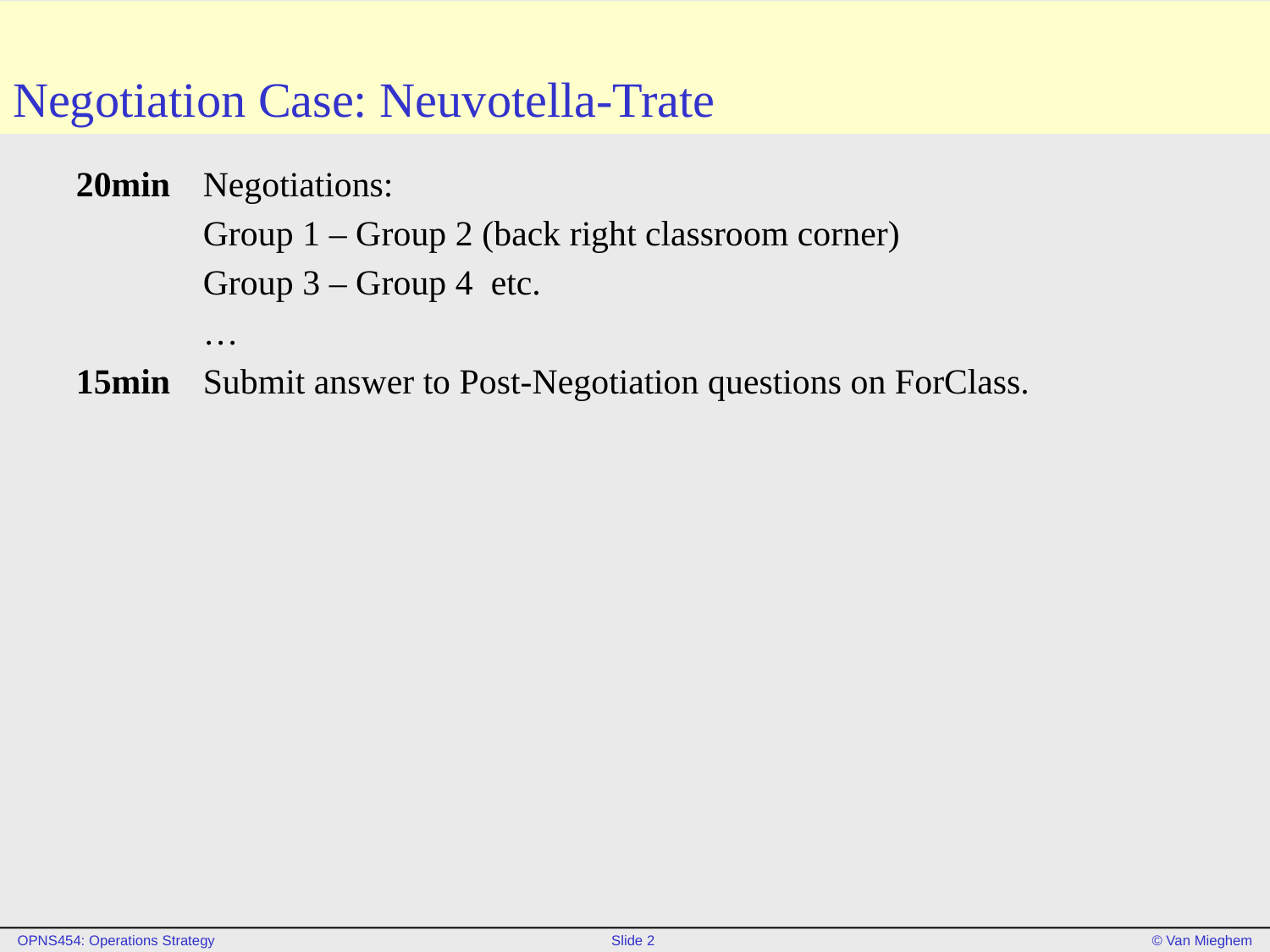

# Negotiation Case: Neuvotella-Trate
20min	Negotiations:
	Group 1 – Group 2 (back right classroom corner)
	Group 3 – Group 4  etc.
	…
15min	Submit answer to Post-Negotiation questions on ForClass.